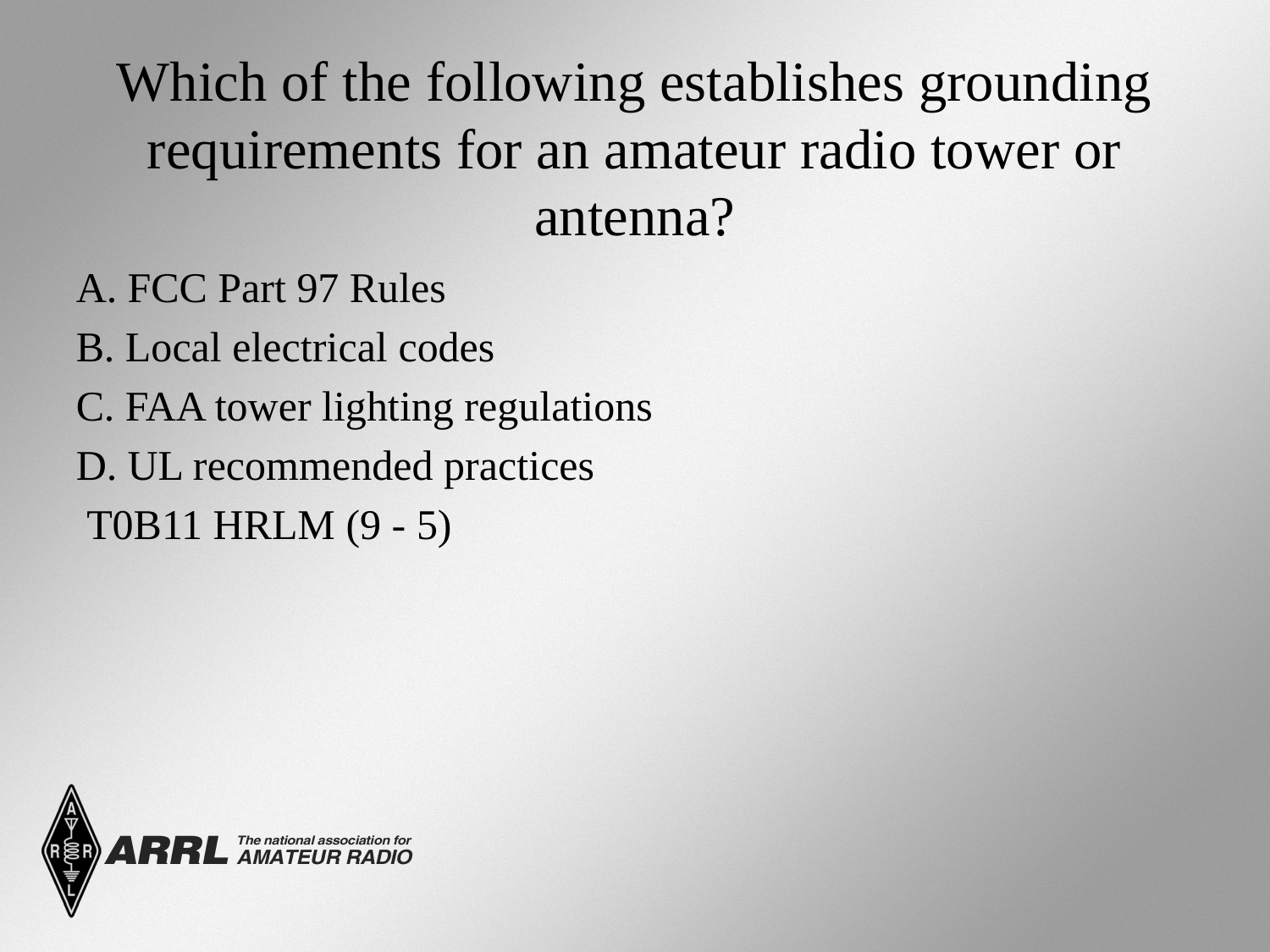

# Which of the following establishes grounding requirements for an amateur radio tower or antenna?
A. FCC Part 97 Rules
B. Local electrical codes
C. FAA tower lighting regulations
D. UL recommended practices
 T0B11 HRLM (9 - 5)